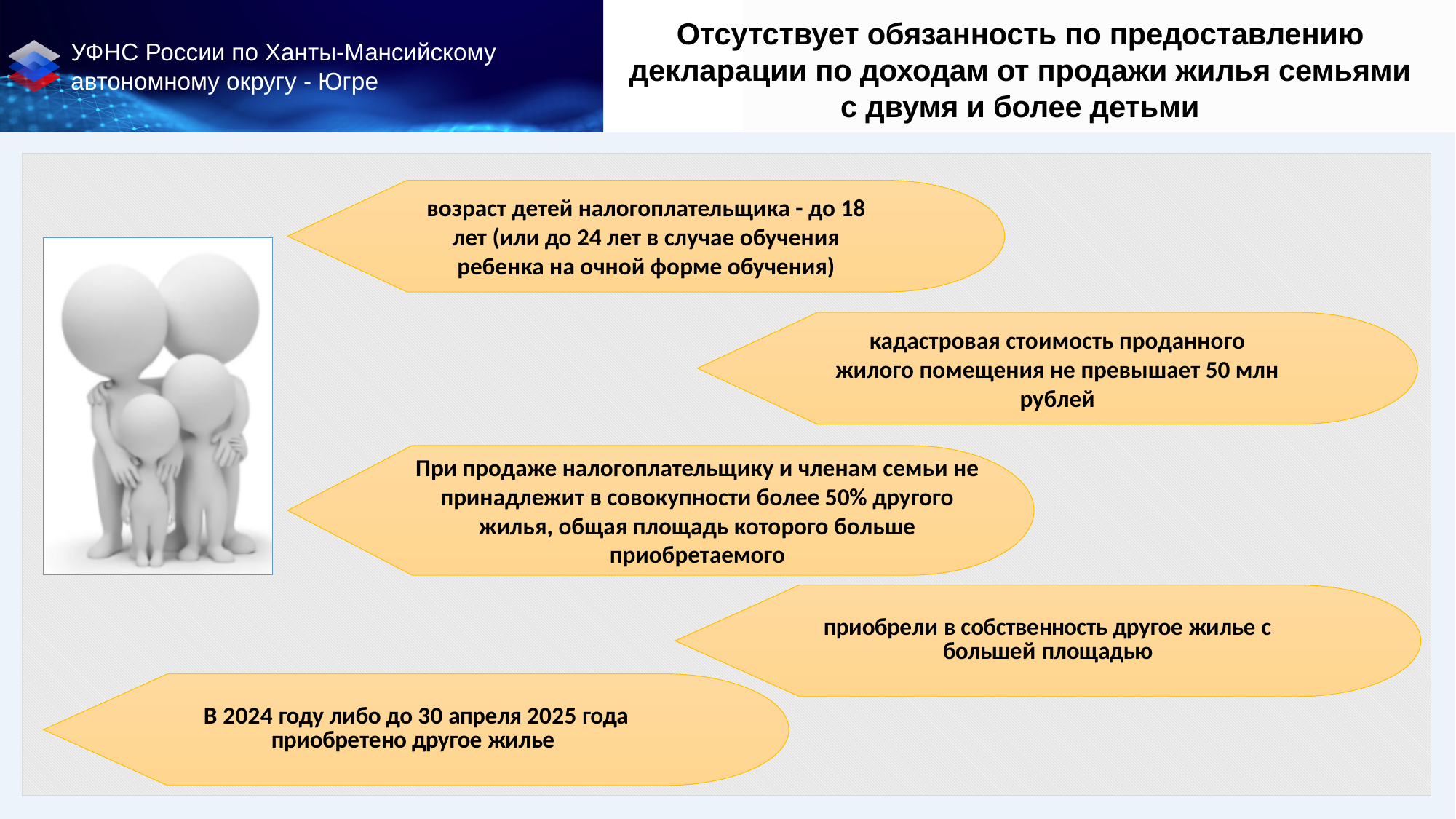

Отсутствует обязанность по предоставлению декларации по доходам от продажи жилья семьями с двумя и более детьми

[unsupported chart]

возраст детей налогоплательщика - до 18 лет (или до 24 лет в случае обучения ребенка на очной форме обучения)
кадастровая стоимость проданного жилого помещения не превышает 50 млн рублей

При продаже налогоплательщику и членам семьи не принадлежит в совокупности более 50% другого жилья, общая площадь которого больше приобретаемого